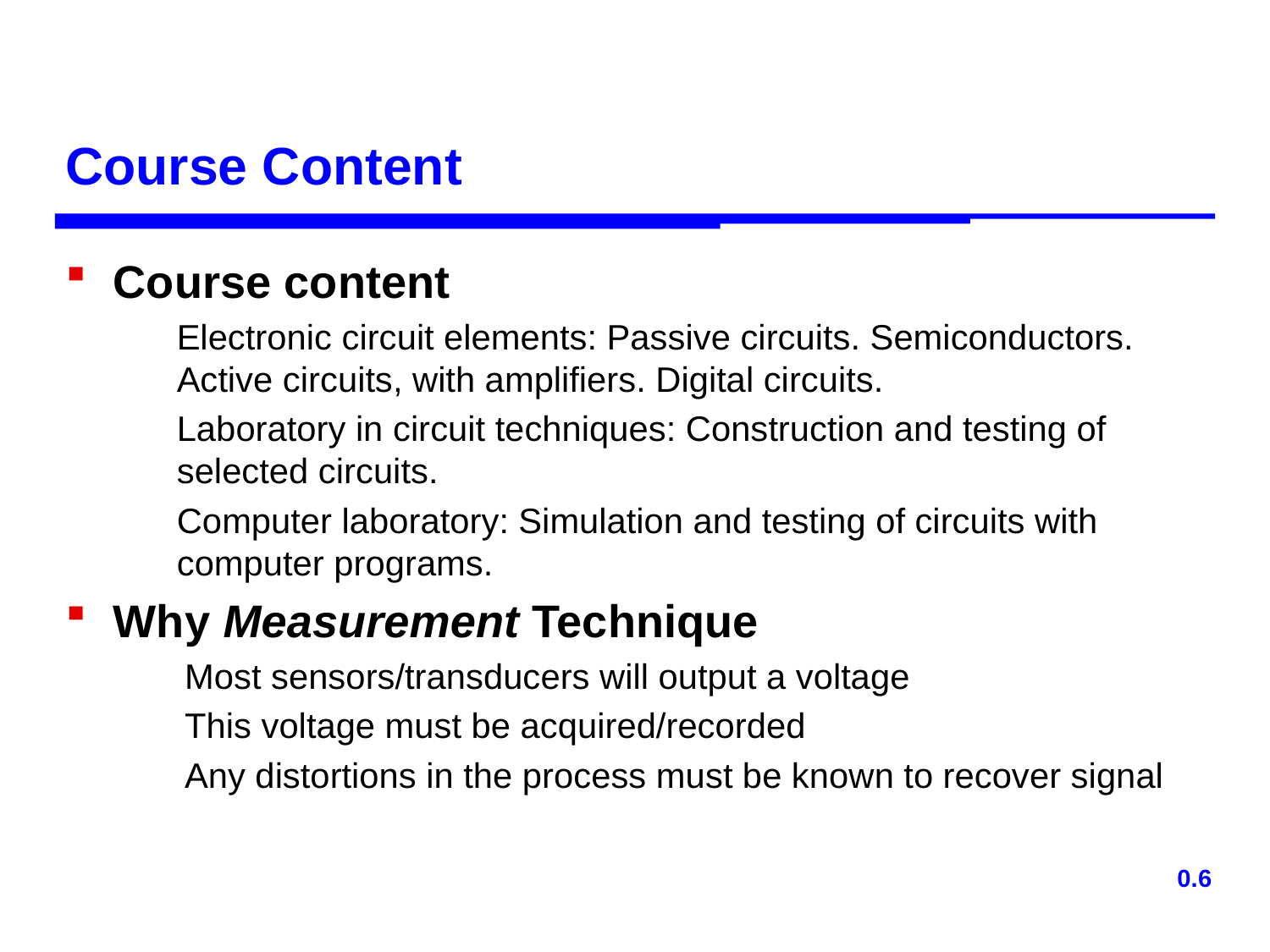

# Course Content
Course content
Electronic circuit elements: Passive circuits. Semiconductors. Active circuits, with amplifiers. Digital circuits.
Laboratory in circuit techniques: Construction and testing of selected circuits.
Computer laboratory: Simulation and testing of circuits with computer programs.
Why Measurement Technique
Most sensors/transducers will output a voltage
This voltage must be acquired/recorded
Any distortions in the process must be known to recover signal